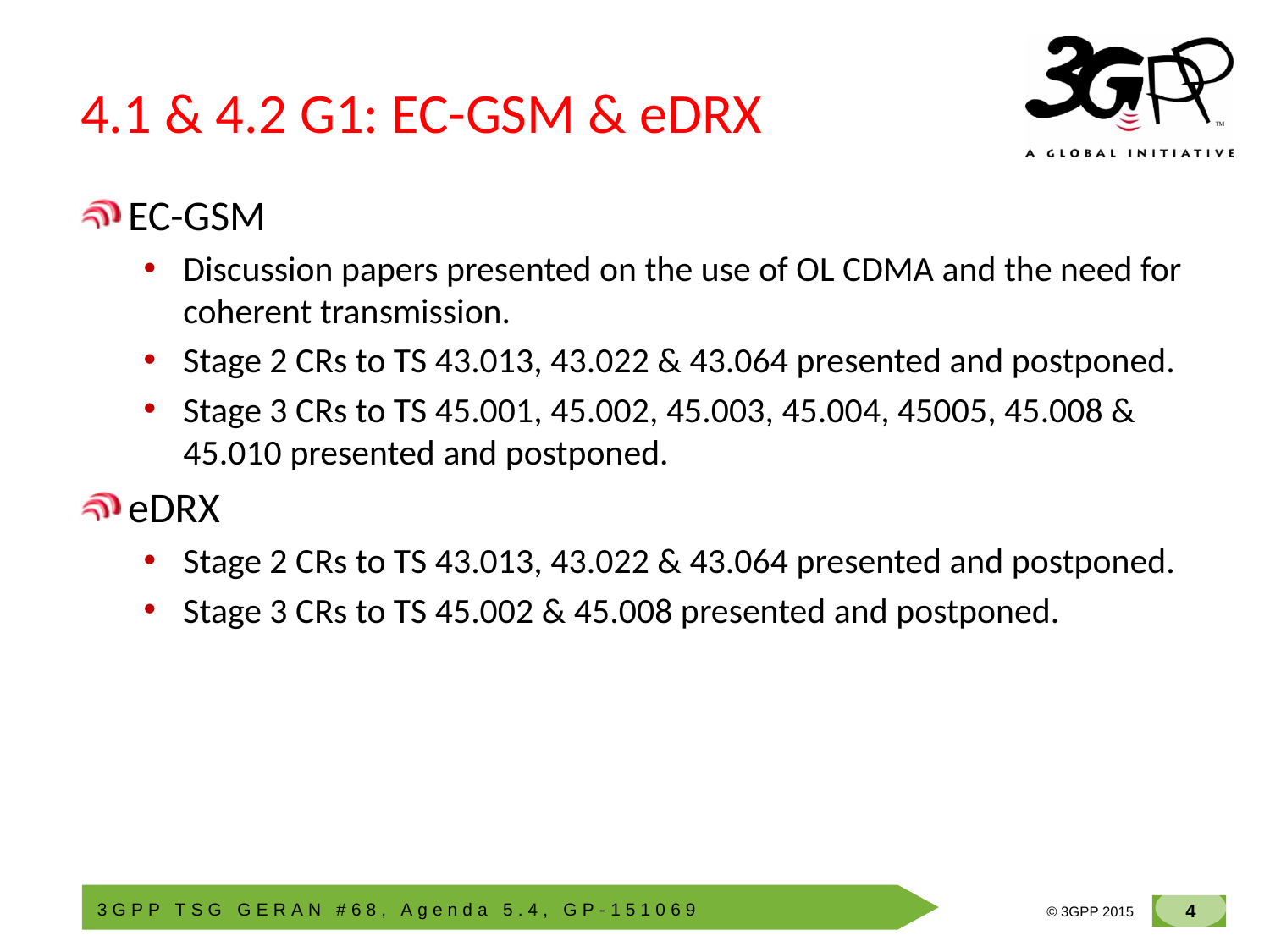

# 4.1 & 4.2 G1: EC-GSM & eDRX
EC-GSM
Discussion papers presented on the use of OL CDMA and the need for coherent transmission.
Stage 2 CRs to TS 43.013, 43.022 & 43.064 presented and postponed.
Stage 3 CRs to TS 45.001, 45.002, 45.003, 45.004, 45005, 45.008 & 45.010 presented and postponed.
eDRX
Stage 2 CRs to TS 43.013, 43.022 & 43.064 presented and postponed.
Stage 3 CRs to TS 45.002 & 45.008 presented and postponed.